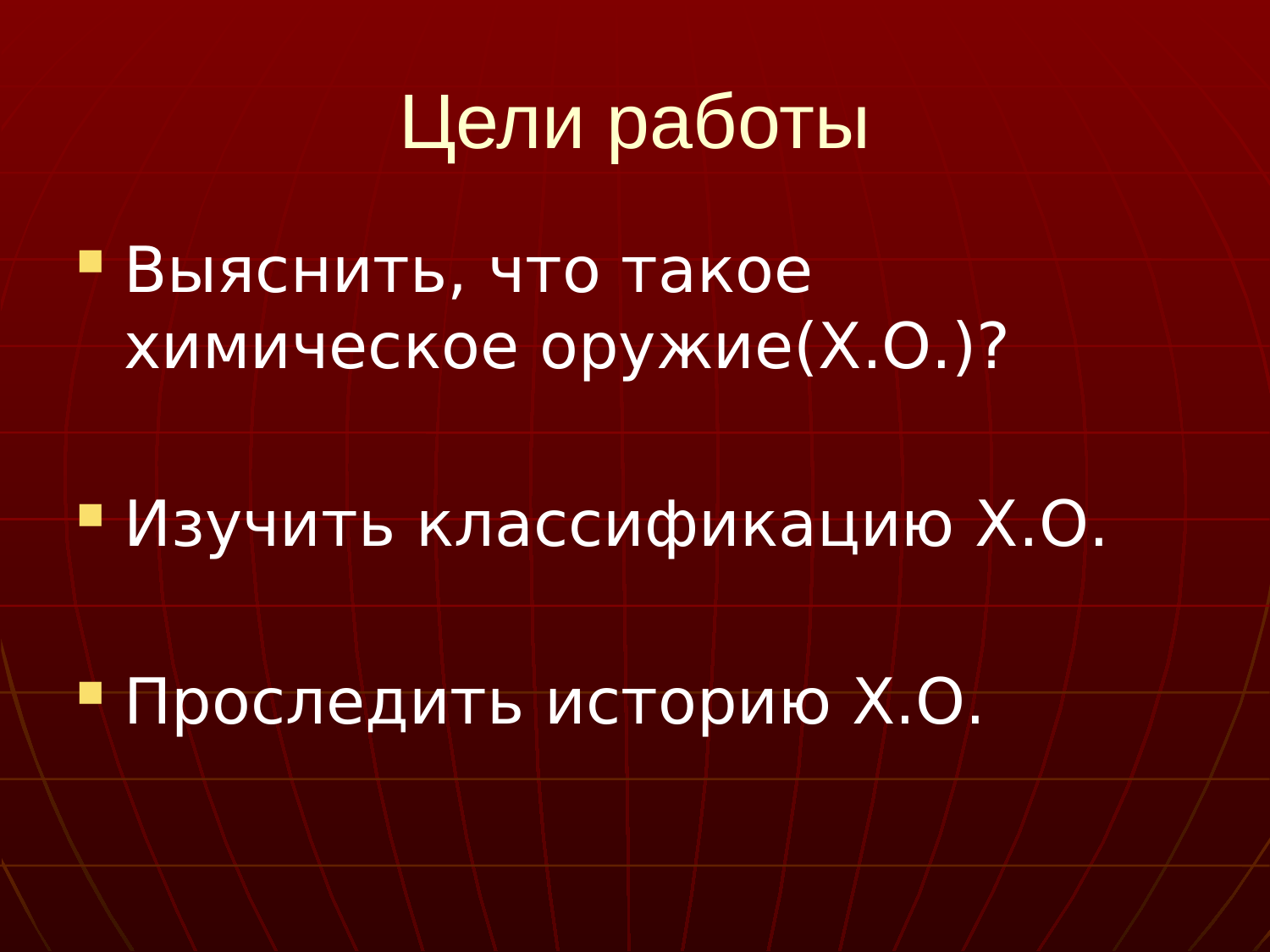

# Цели работы
Выяснить, что такое химическое оружие(Х.О.)?

Изучить классификацию Х.О.

Проследить историю Х.О.